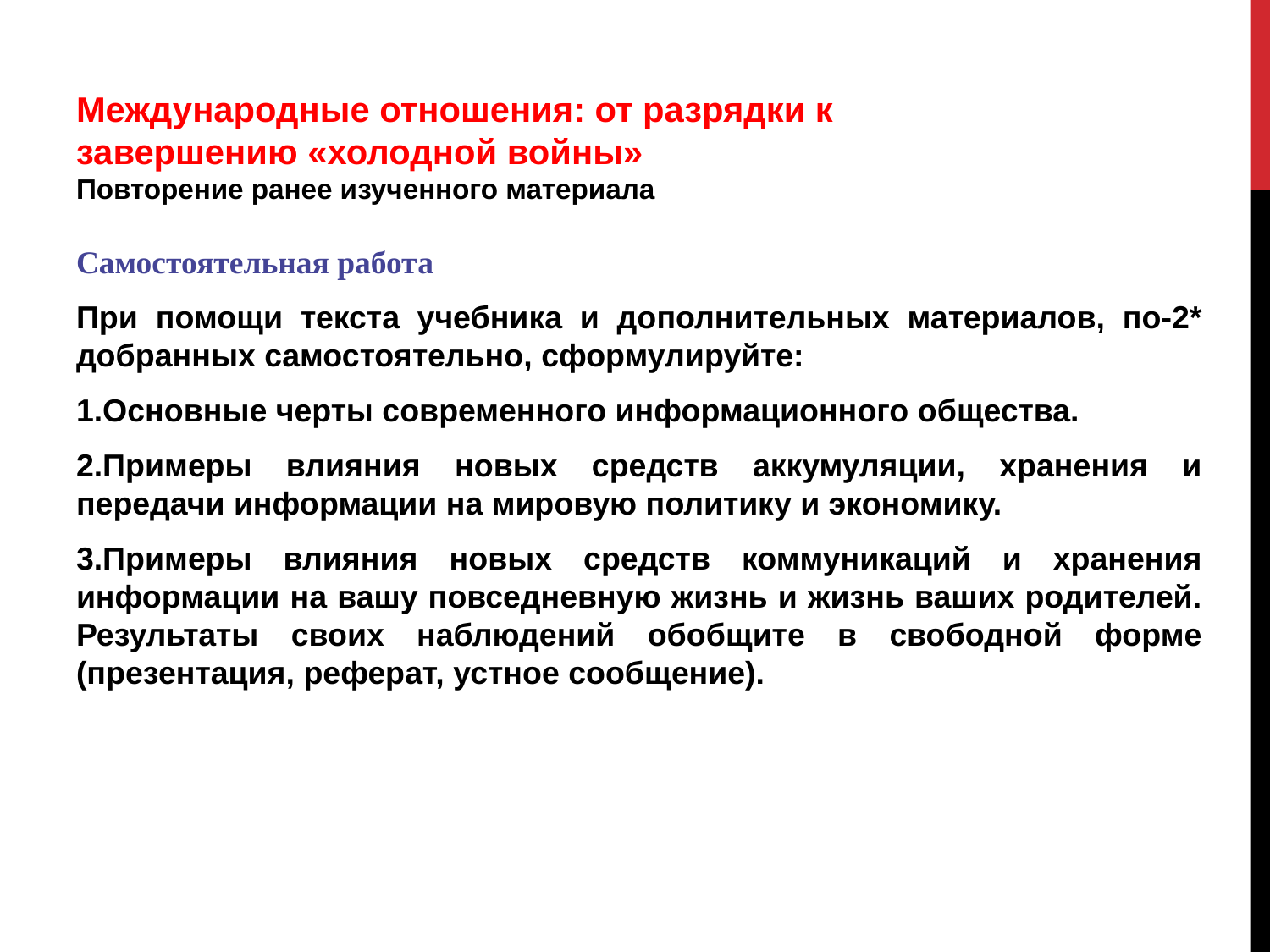

# Международные отношения: от разрядки к завершению «холодной войны» Повторение ранее изученного материала
Самостоятельная работа
При помощи текста учебника и дополнительных материалов, по-2* добранных самостоятельно, сформулируйте:
Основные черты современного информационного общества.
Примеры влияния новых средств аккумуляции, хранения и передачи информации на мировую политику и экономику.
Примеры влияния новых средств коммуникаций и хранения информации на вашу повседневную жизнь и жизнь ваших родителей. Результаты своих наблюдений обобщите в свободной форме (презентация, реферат, устное сообщение).